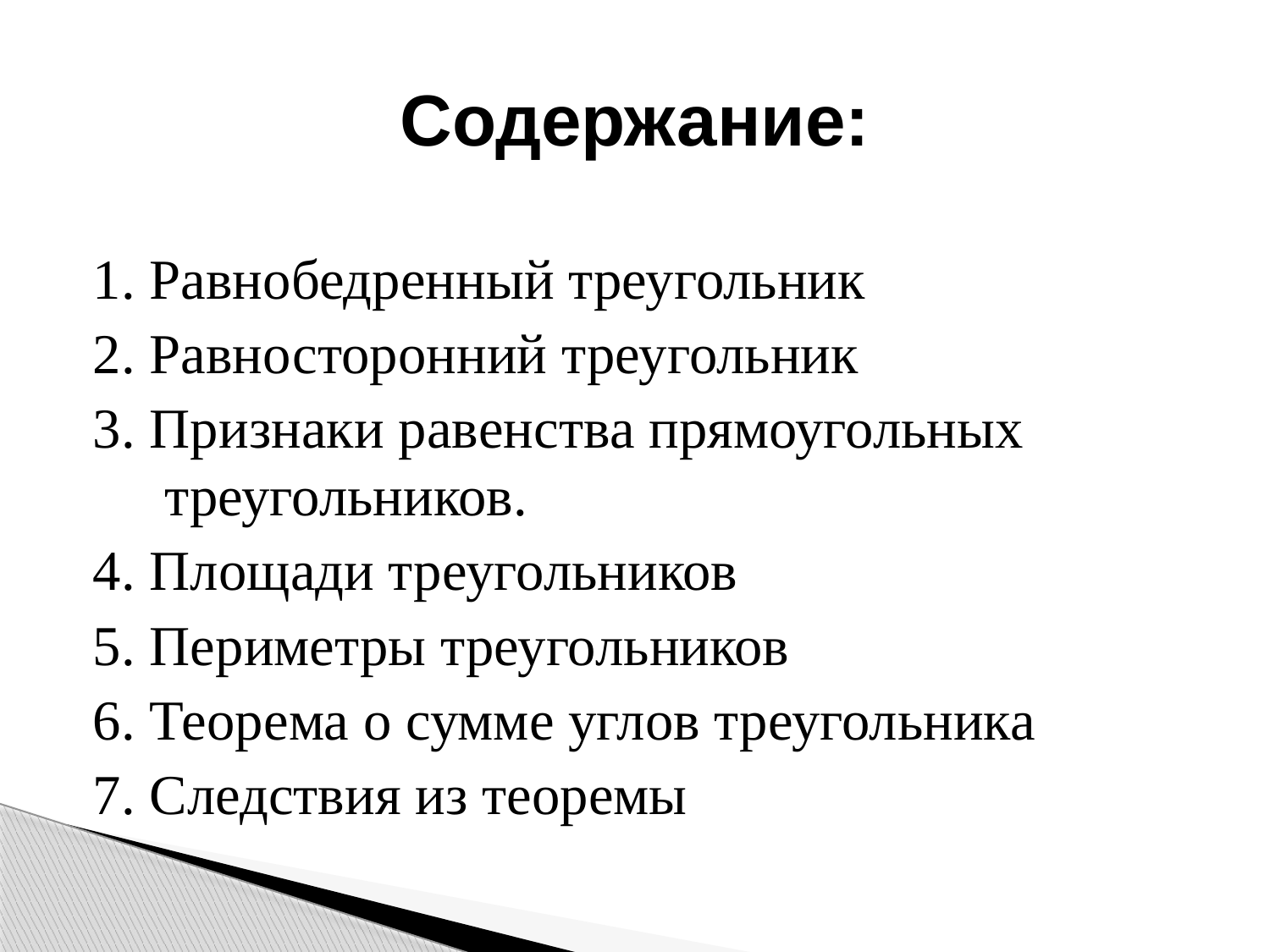

# Содержание:
1. Равнобедренный треугольник
2. Равносторонний треугольник
3. Признаки равенства прямоугольных треугольников.
4. Площади треугольников
5. Периметры треугольников
6. Теорема о сумме углов треугольника
7. Следствия из теоремы